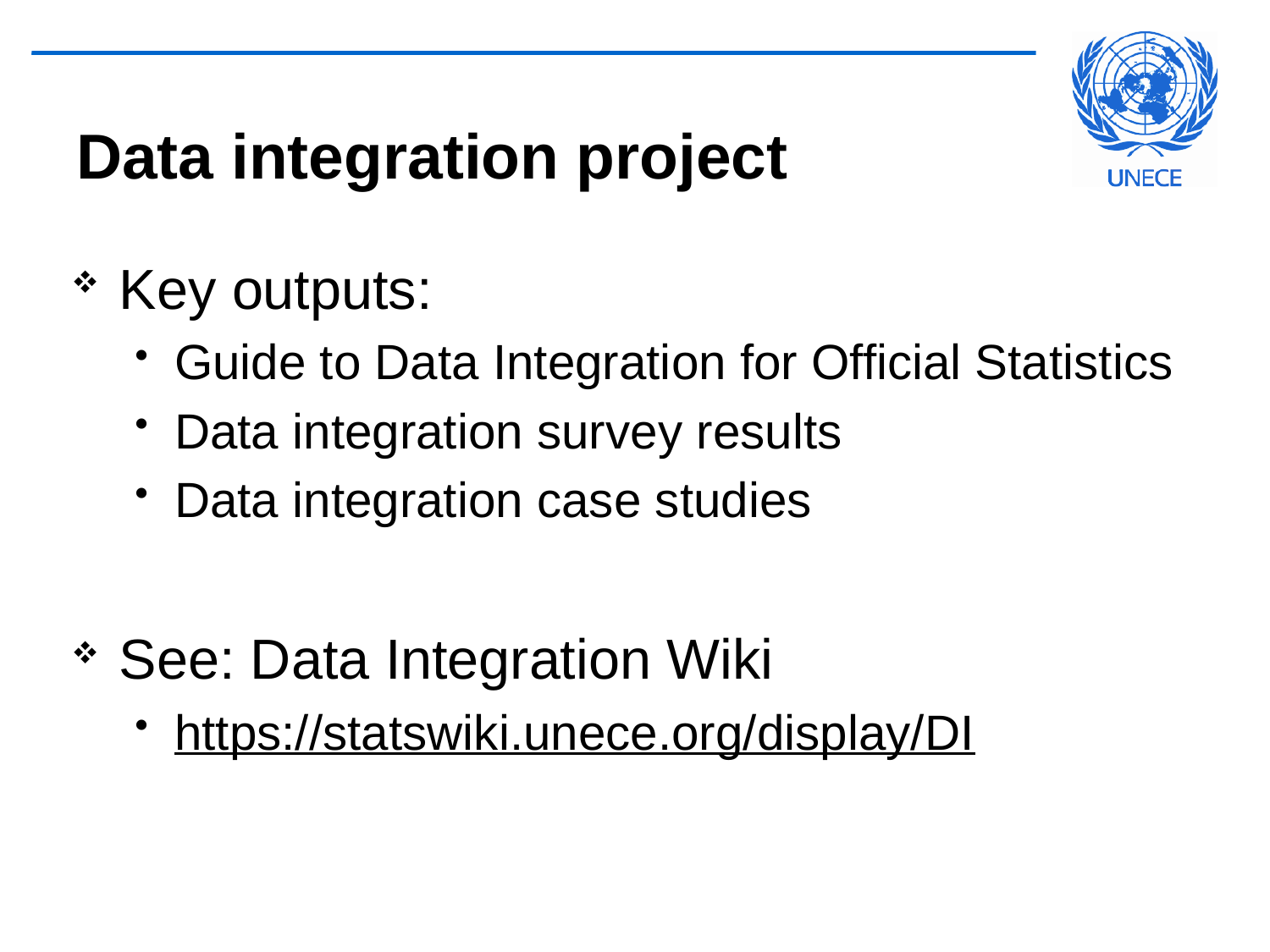

# Data integration project
Key outputs:
Guide to Data Integration for Official Statistics
Data integration survey results
Data integration case studies

See: Data Integration Wiki
https://statswiki.unece.org/display/DI